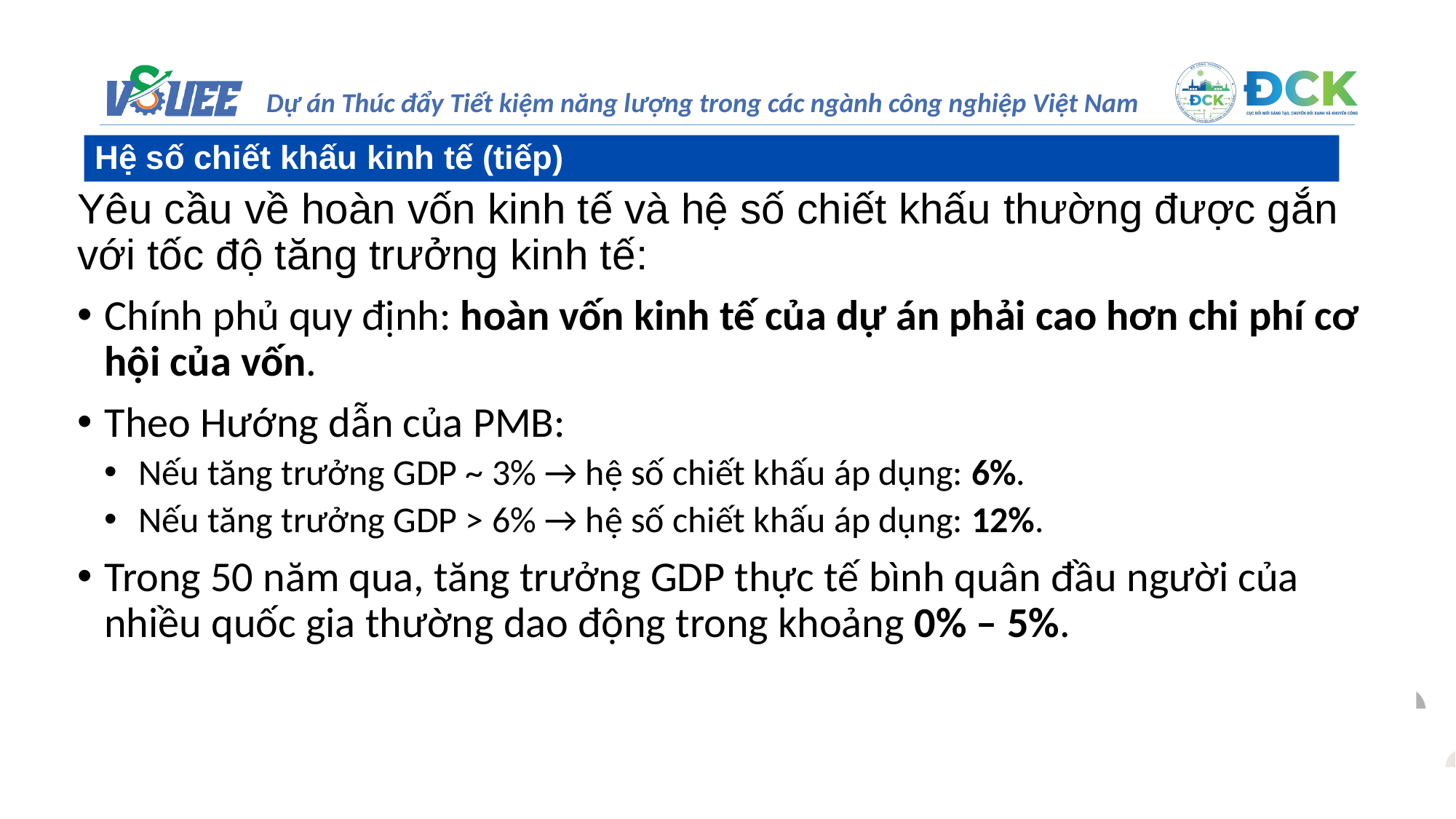

Hệ số chiết khấu kinh tế (tiếp)
Yêu cầu về hoàn vốn kinh tế và hệ số chiết khấu thường được gắn với tốc độ tăng trưởng kinh tế:
Chính phủ quy định: hoàn vốn kinh tế của dự án phải cao hơn chi phí cơ hội của vốn.
Theo Hướng dẫn của PMB:
Nếu tăng trưởng GDP ~ 3% → hệ số chiết khấu áp dụng: 6%.
Nếu tăng trưởng GDP > 6% → hệ số chiết khấu áp dụng: 12%.
Trong 50 năm qua, tăng trưởng GDP thực tế bình quân đầu người của nhiều quốc gia thường dao động trong khoảng 0% – 5%.